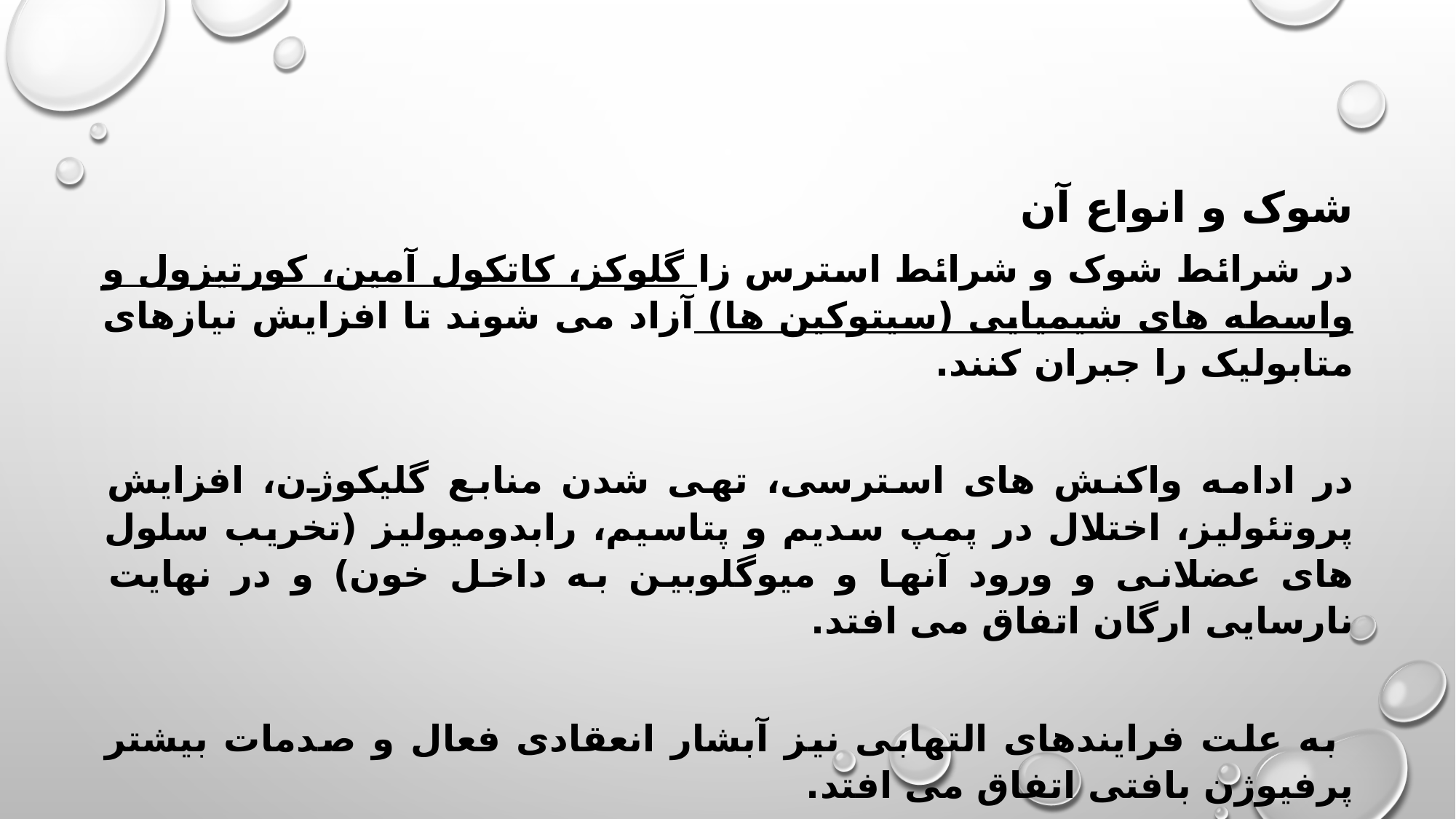

شوک و انواع آن
در شرائط شوک و شرائط استرس زا گلوکز، کاتکول آمین، کورتیزول و واسطه های شیمیایی (سیتوکین ها) آزاد می شوند تا افزایش نیازهای متابولیک را جبران کنند.

در ادامه واکنش های استرسی، تهی شدن منابع گلیکوژن، افزایش پروتئولیز، اختلال در پمپ سدیم و پتاسیم، رابدومیولیز (تخریب سلول های عضلانی و ورود آنها و میوگلوبین به داخل خون) و در نهایت نارسایی ارگان اتفاق می افتد.

 به علت فرایندهای التهابی نیز آبشار انعقادی فعال و صدمات بیشتر پرفیوژن بافتی اتفاق می افتد.